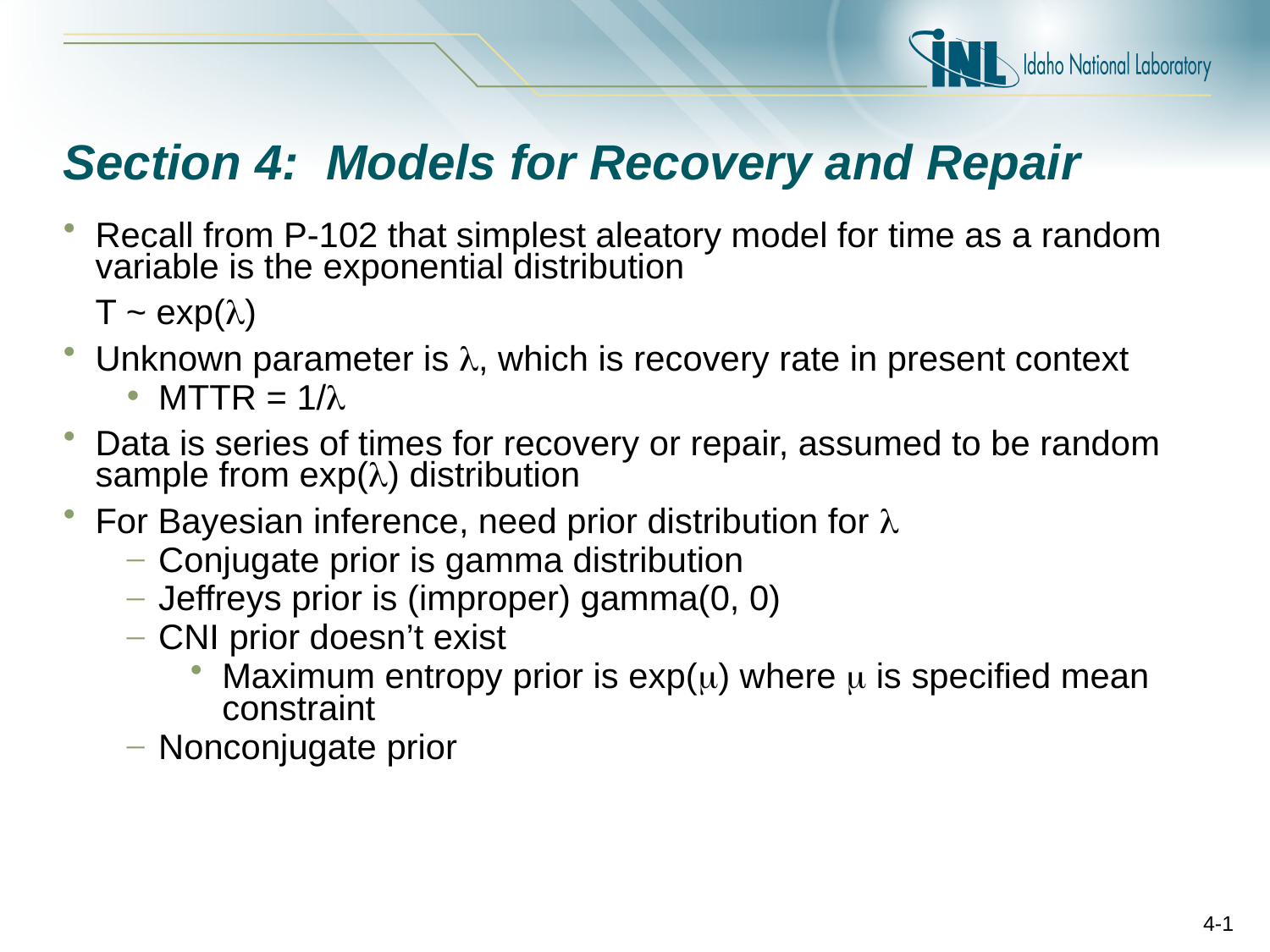

# Section 4:  Models for Recovery and Repair
Recall from P-102 that simplest aleatory model for time as a random variable is the exponential distribution
	T ~ exp(λ)
Unknown parameter is λ, which is recovery rate in present context
MTTR = 1/λ
Data is series of times for recovery or repair, assumed to be random sample from exp(λ) distribution
For Bayesian inference, need prior distribution for λ
Conjugate prior is gamma distribution
Jeffreys prior is (improper) gamma(0, 0)
CNI prior doesn’t exist
Maximum entropy prior is exp(μ) where μ is specified mean constraint
Nonconjugate prior
4-1